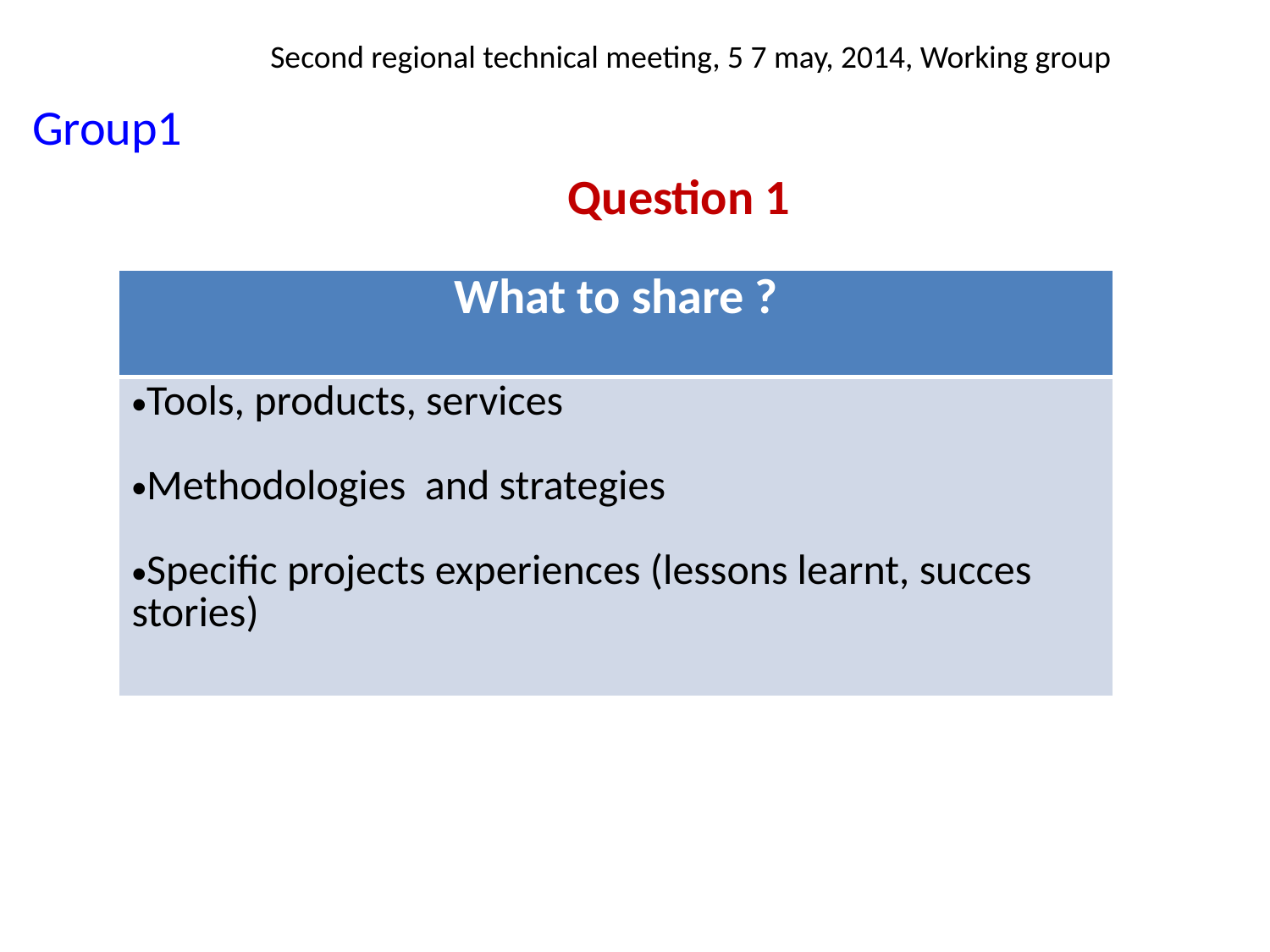

Second regional technical meeting, 5 7 may, 2014, Working group
Group1
Question 1
| What to share ? |
| --- |
| Tools, products, services Methodologies and strategies Specific projects experiences (lessons learnt, succes stories) |